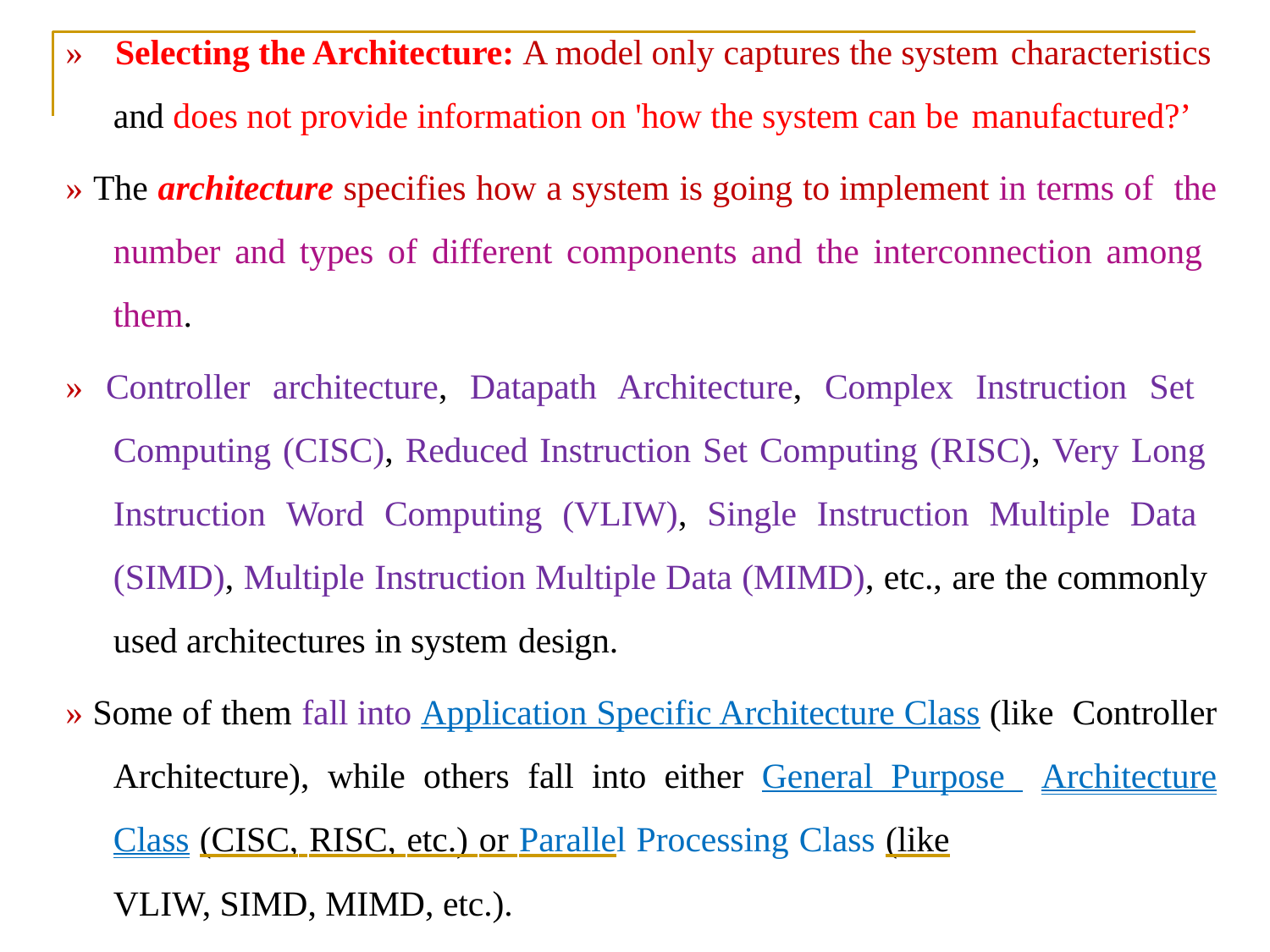

# »	Selecting the Architecture: A model only captures the system characteristics
and does not provide information on 'how the system can be manufactured?’
» The architecture specifies how a system is going to implement in terms of  the number and types of different components and the interconnection among  them.
» Controller architecture, Datapath Architecture, Complex Instruction Set  Computing (CISC), Reduced Instruction Set Computing (RISC), Very Long  Instruction Word Computing (VLIW), Single Instruction Multiple Data  (SIMD), Multiple Instruction Multiple Data (MIMD), etc., are the commonly  used architectures in system design.
» Some of them fall into Application Specific Architecture Class (like  Controller Architecture), while others fall into either General Purpose  Architecture Class (CISC, RISC, etc.) or Parallel Processing Class (like
VLIW, SIMD, MIMD, etc.).